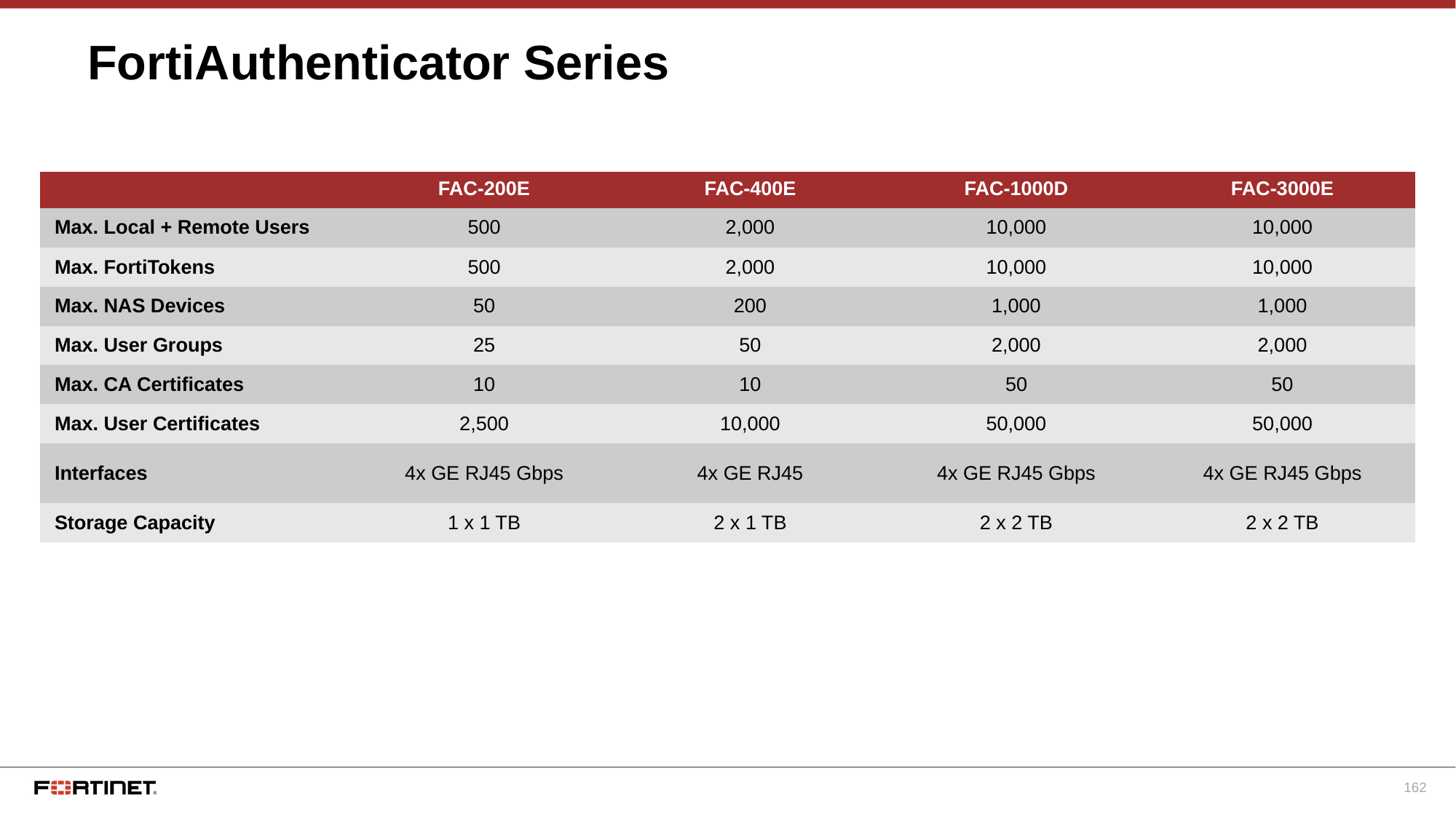

# FortiAuthenticator Series
|  | FAC-200E | FAC-400E | FAC-1000D | FAC-3000E |
| --- | --- | --- | --- | --- |
| Max. Local + Remote Users | 500 | 2,000 | 10,000 | 10,000 |
| Max. FortiTokens | 500 | 2,000 | 10,000 | 10,000 |
| Max. NAS Devices | 50 | 200 | 1,000 | 1,000 |
| Max. User Groups | 25 | 50 | 2,000 | 2,000 |
| Max. CA Certificates | 10 | 10 | 50 | 50 |
| Max. User Certificates | 2,500 | 10,000 | 50,000 | 50,000 |
| Interfaces | 4x GE RJ45 Gbps | 4x GE RJ45 | 4x GE RJ45 Gbps | 4x GE RJ45 Gbps |
| Storage Capacity | 1 x 1 TB | 2 x 1 TB | 2 x 2 TB | 2 x 2 TB |